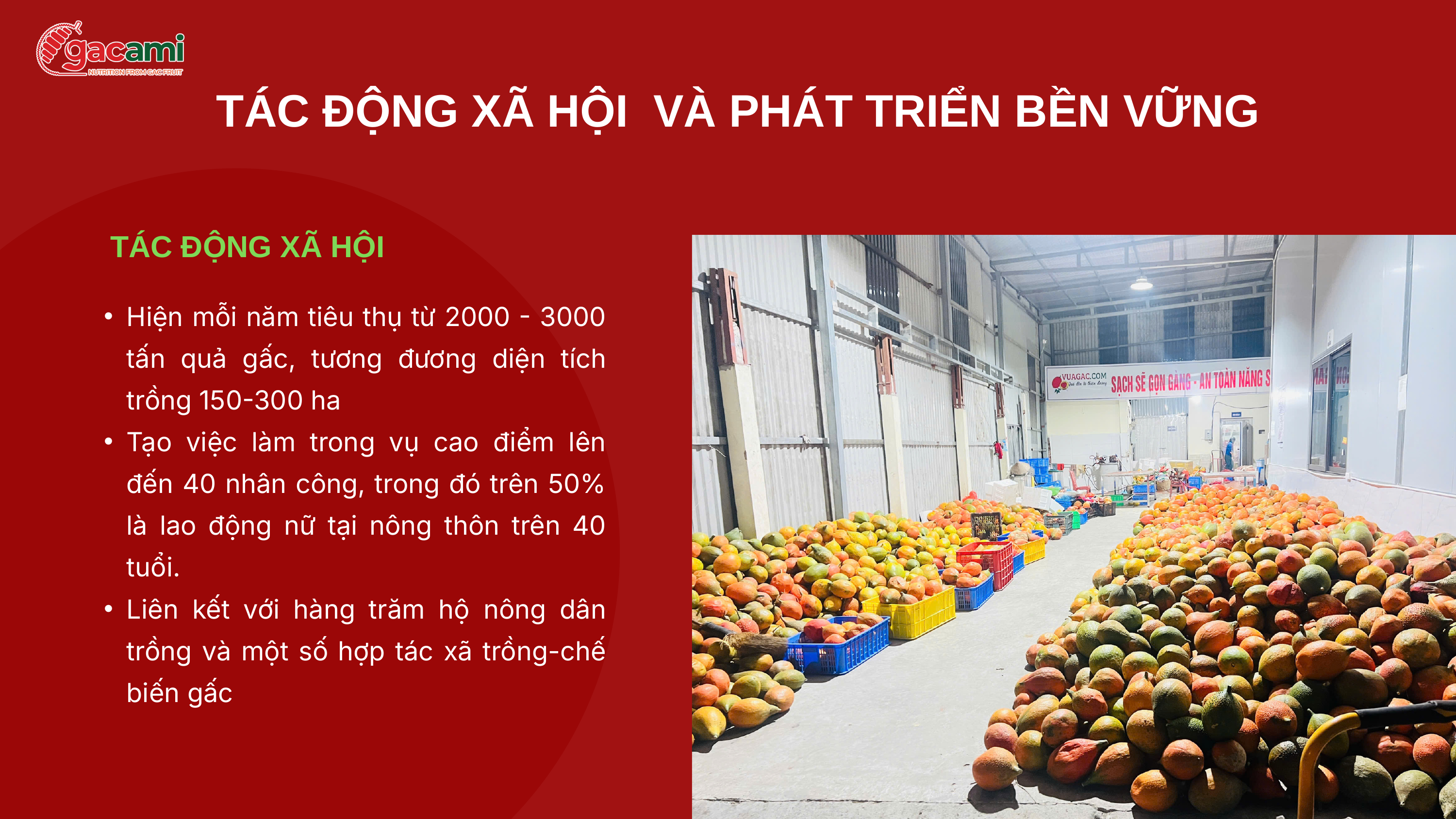

TÁC ĐỘNG XÃ HỘI  VÀ PHÁT TRIỂN BỀN VỮNG

TÁC ĐỘNG XÃ HỘI

Hiện mỗi năm tiêu thụ từ 2000 - 3000 tấn quả gấc, tương đương diện tích trồng 150-300 ha
Tạo việc làm trong vụ cao điểm lên đến 40 nhân công, trong đó trên 50% là lao động nữ tại nông thôn trên 40 tuổi.
Liên kết với hàng trăm hộ nông dân trồng và một số hợp tác xã trồng-chế biến gấc